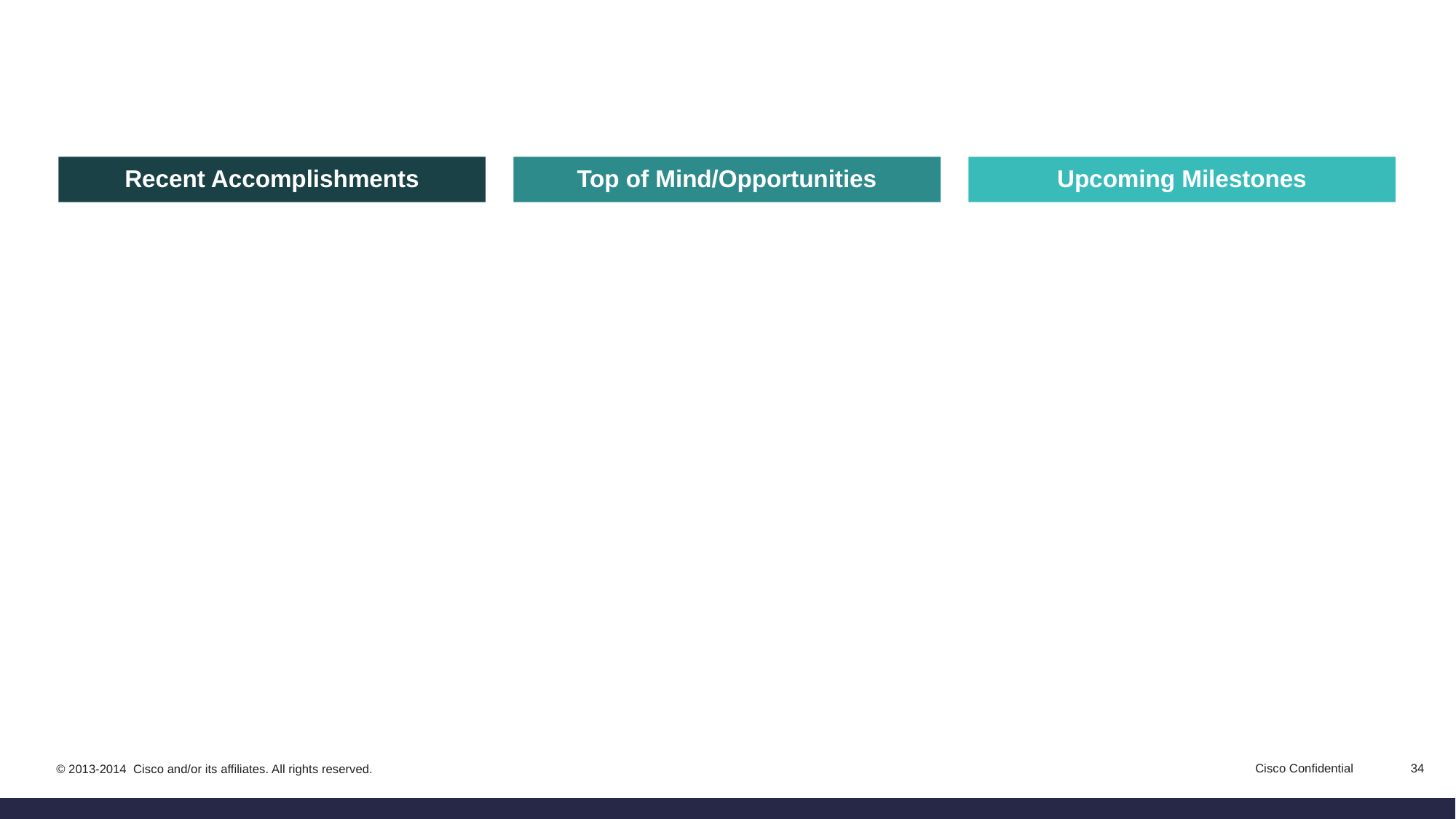

#
Recent Accomplishments
Top of Mind/Opportunities
Upcoming Milestones